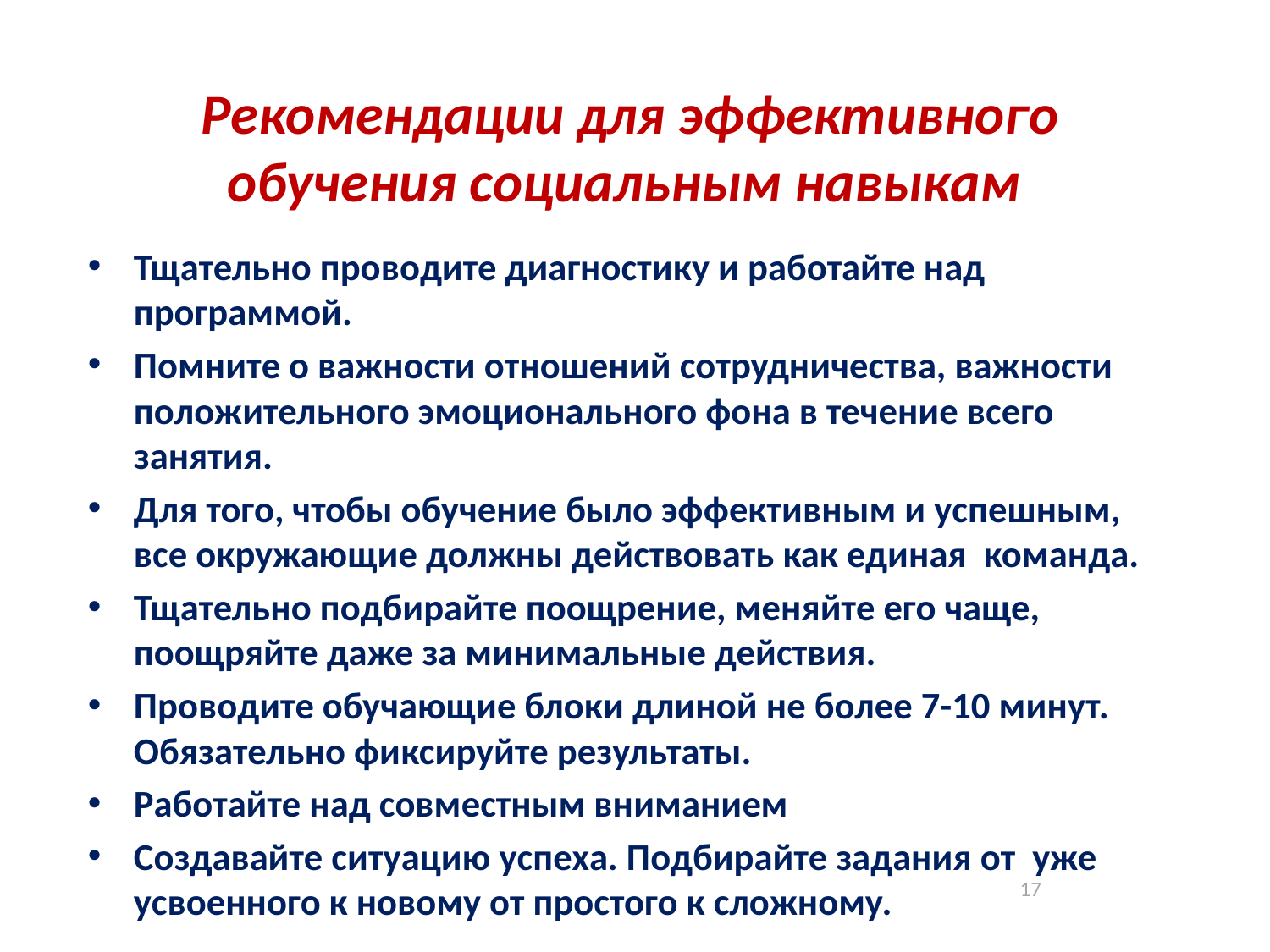

# Рекомендации для эффективного обучения социальным навыкам
Тщательно проводите диагностику и работайте над программой.
Помните о важности отношений сотрудничества, важности положительного эмоционального фона в течение всего занятия.
Для того, чтобы обучение было эффективным и успешным, все окружающие должны действовать как единая  команда.
Тщательно подбирайте поощрение, меняйте его чаще, поощряйте даже за минимальные действия.
Проводите обучающие блоки длиной не более 7-10 минут. Обязательно фиксируйте результаты.
Работайте над совместным вниманием
Создавайте ситуацию успеха. Подбирайте задания от  уже усвоенного к новому от простого к сложному.

17